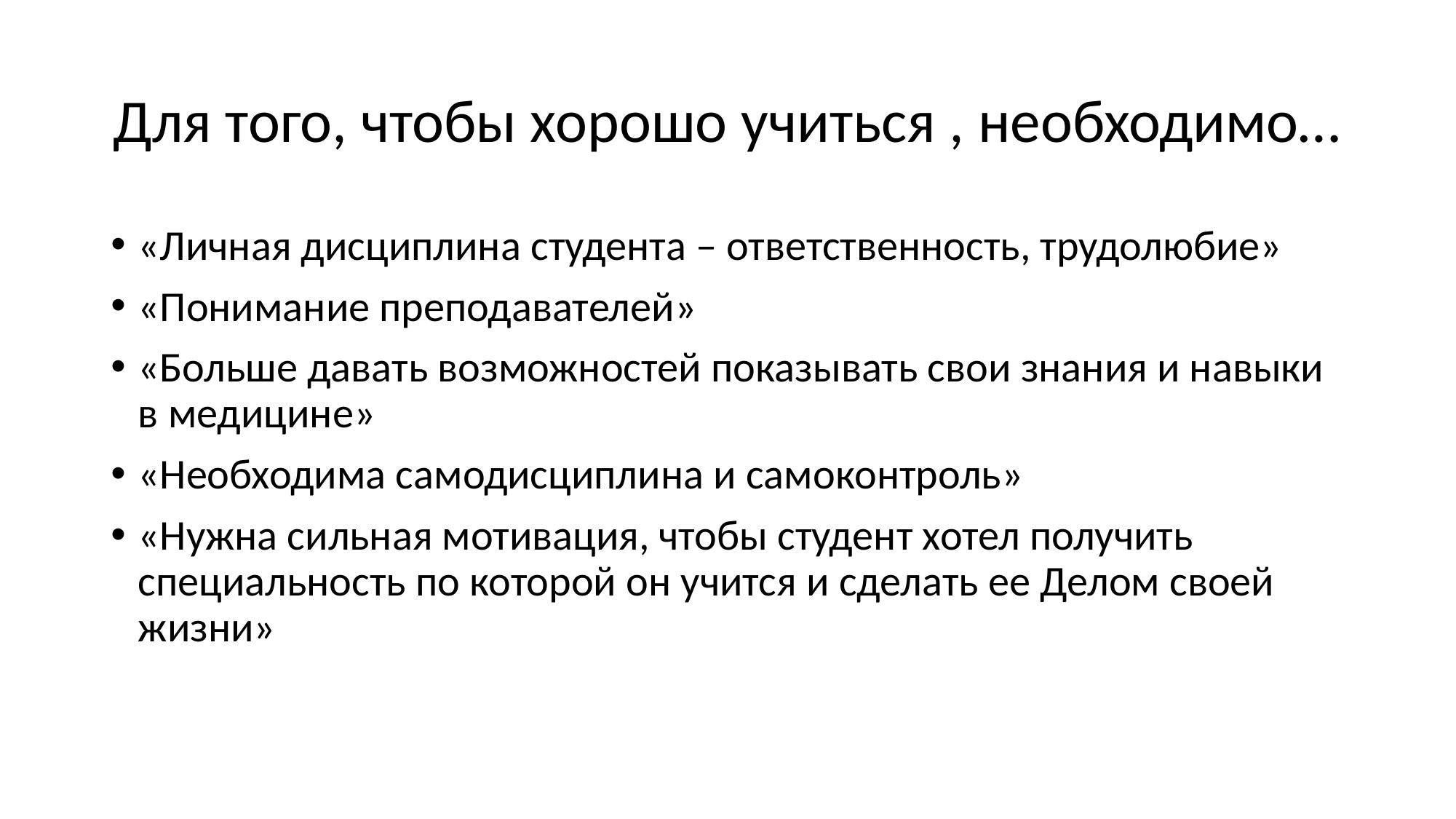

# Для того, чтобы хорошо учиться , необходимо…
«Личная дисциплина студента – ответственность, трудолюбие»
«Понимание преподавателей»
«Больше давать возможностей показывать свои знания и навыки в медицине»
«Необходима самодисциплина и самоконтроль»
«Нужна сильная мотивация, чтобы студент хотел получить специальность по которой он учится и сделать ее Делом своей жизни»